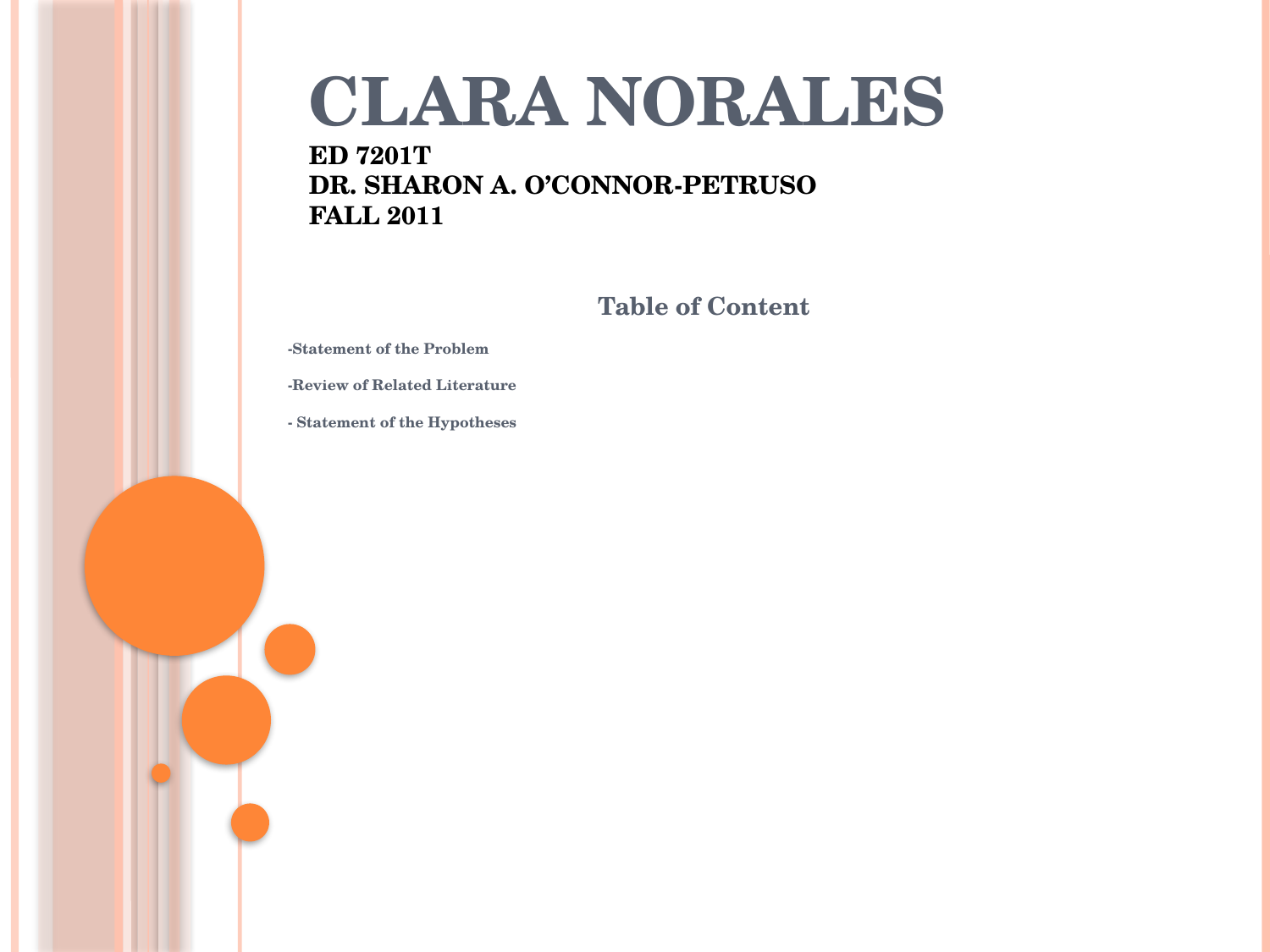

# Clara Norales ED 7201T Dr. Sharon A. O’Connor-Petruso Fall 2011

Table of Content

-Statement of the Problem

-Review of Related Literature

- Statement of the Hypotheses